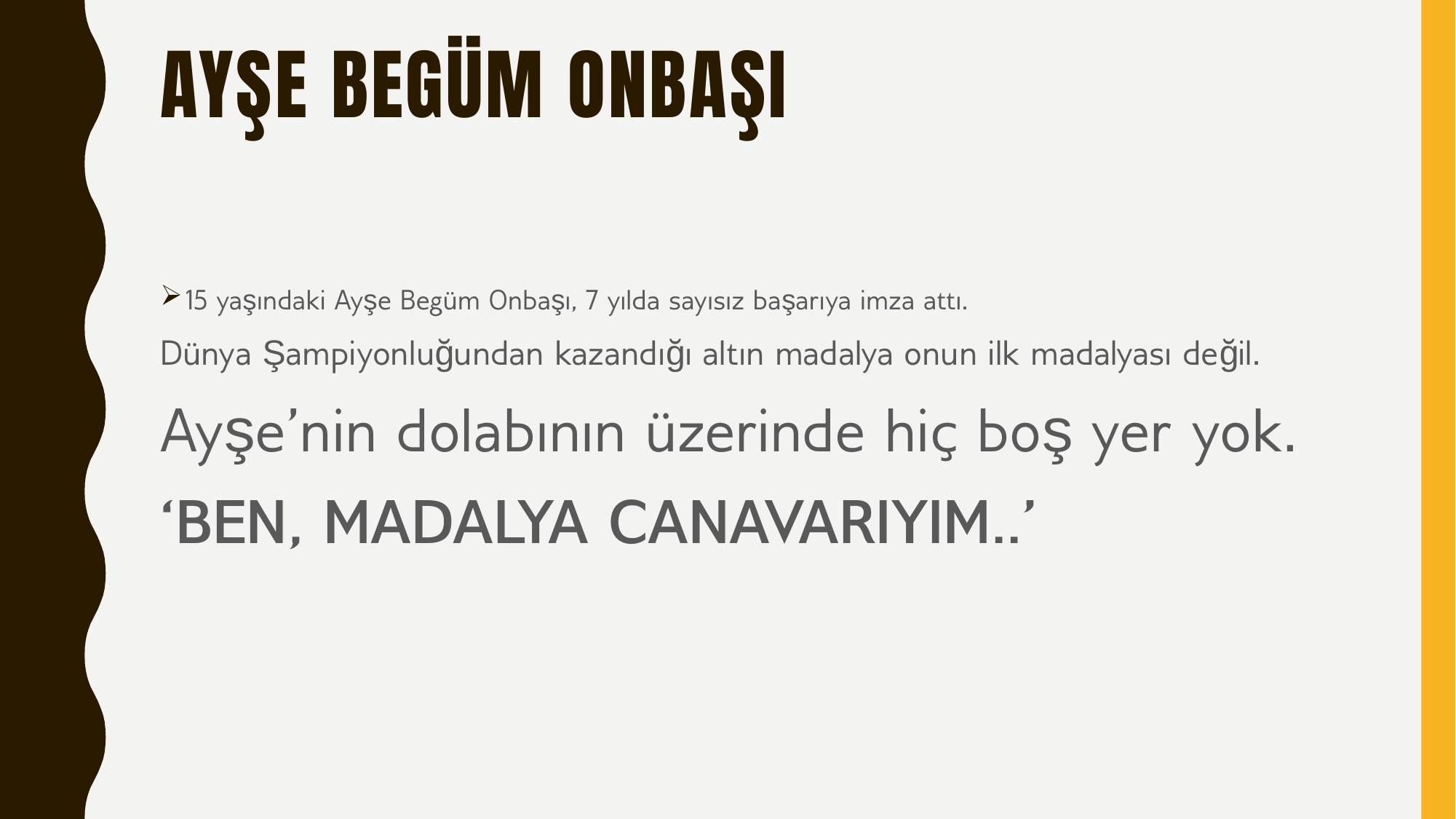

# AYŞE BEGÜM ONBAŞI
15 yaşındaki Ayşe Begüm Onbaşı, 7 yılda sayısız başarıya imza attı.
Dünya Şampiyonluğundan kazandığı altın madalya onun ilk madalyası değil.
Ayşe’nin dolabının üzerinde hiç boş yer yok.
‘BEN, MADALYA CANAVARIYIM..’